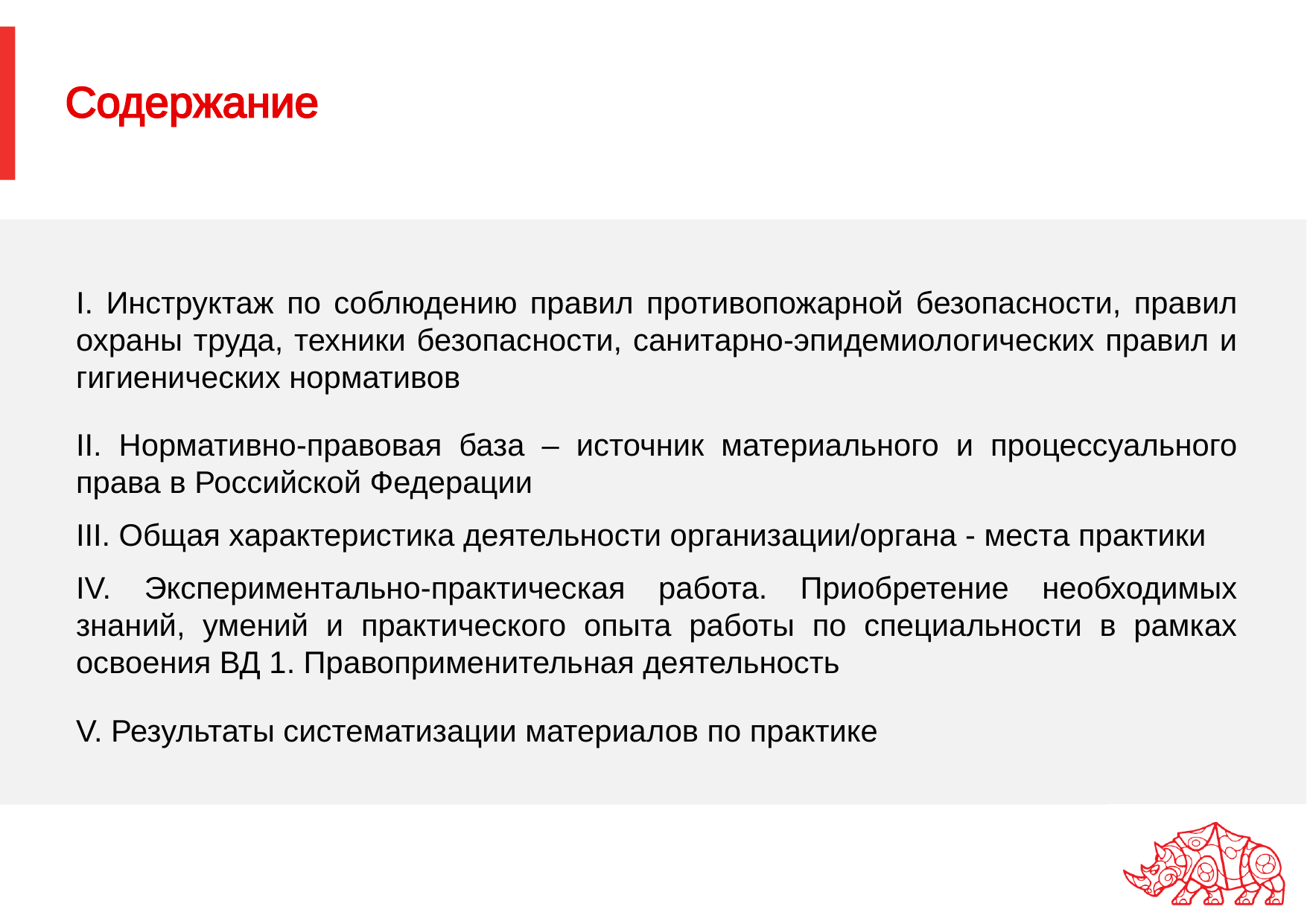

# Содержание
 Инструктаж по соблюдению правил противопожарной безопасности, правил охраны труда, техники безопасности, санитарно-эпидемиологических правил и гигиенических нормативов
 Нормативно-правовая база – источник материального и процессуального права в Российской Федерации
III. Общая характеристика деятельности организации/органа - места практики
IV. Экспериментально-практическая работа. Приобретение необходимых знаний, умений и практического опыта работы по специальности в рамках освоения ВД 1. Правоприменительная деятельность
V. Результаты систематизации материалов по практике